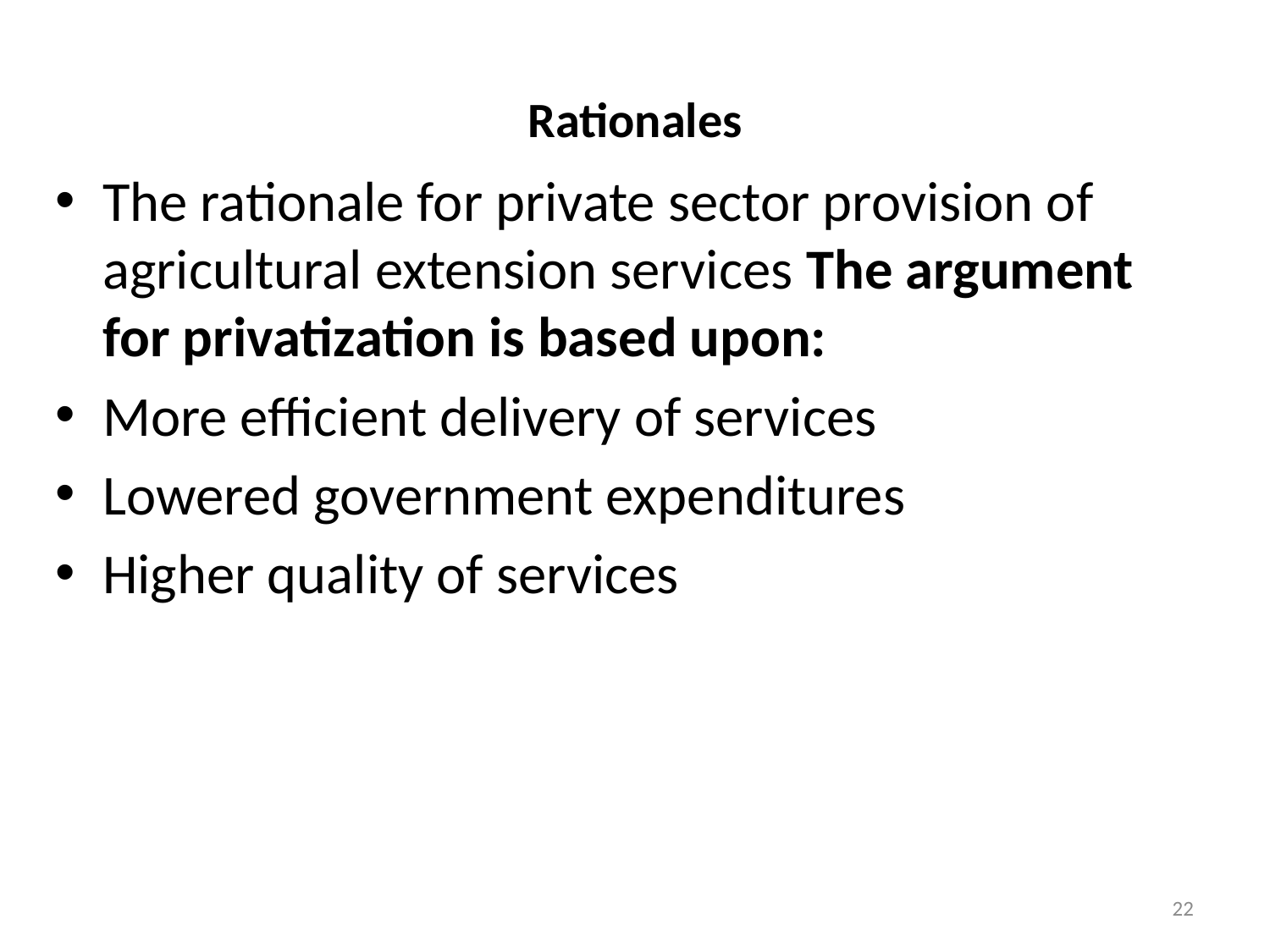

# Rationales
The rationale for private sector provision of agricultural extension services The argument for privatization is based upon:
More efficient delivery of services
Lowered government expenditures
Higher quality of services
22